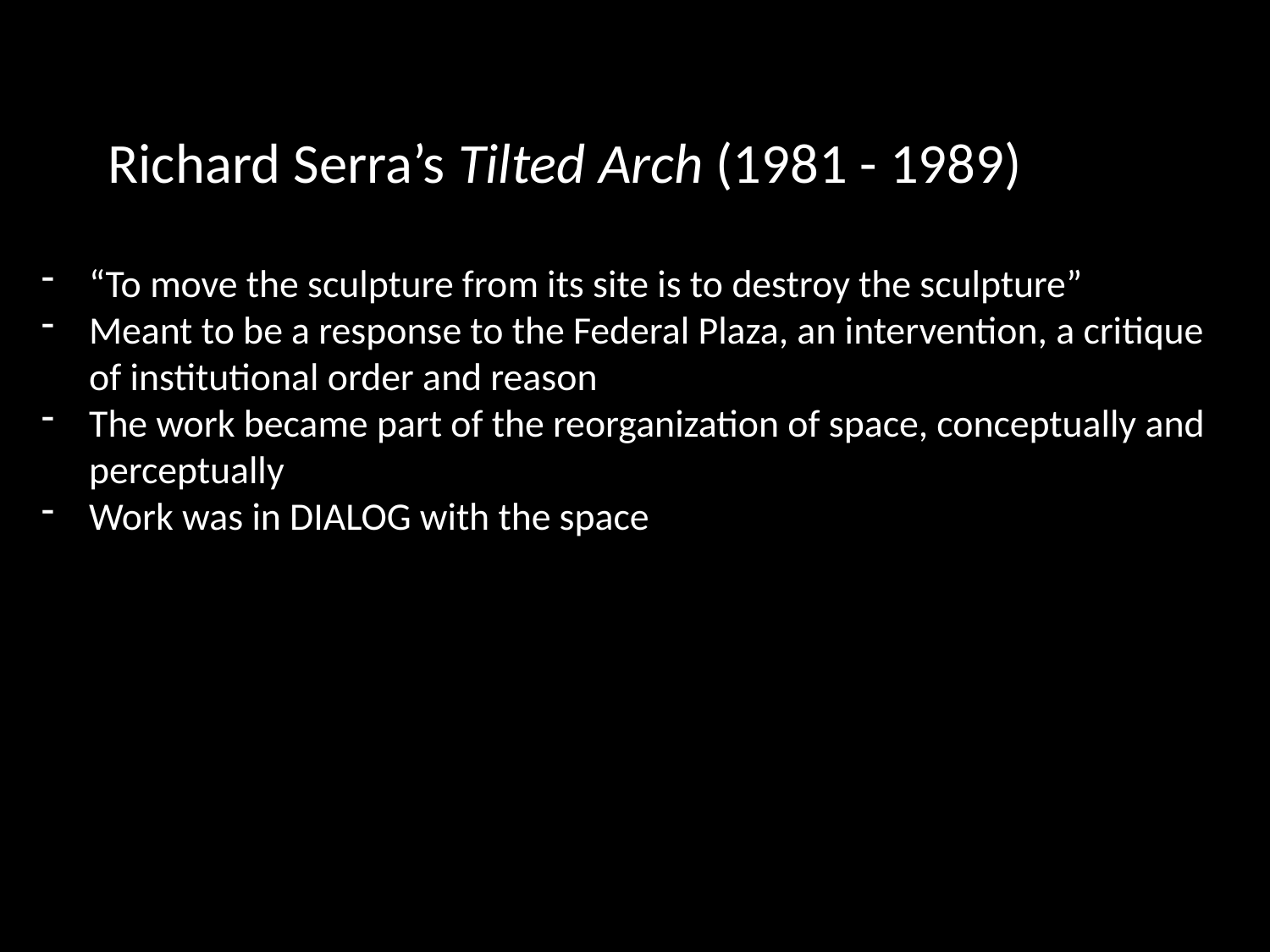

Richard Serra’s Tilted Arch (1981 - 1989)
“To move the sculpture from its site is to destroy the sculpture”
Meant to be a response to the Federal Plaza, an intervention, a critique of institutional order and reason
The work became part of the reorganization of space, conceptually and perceptually
Work was in DIALOG with the space